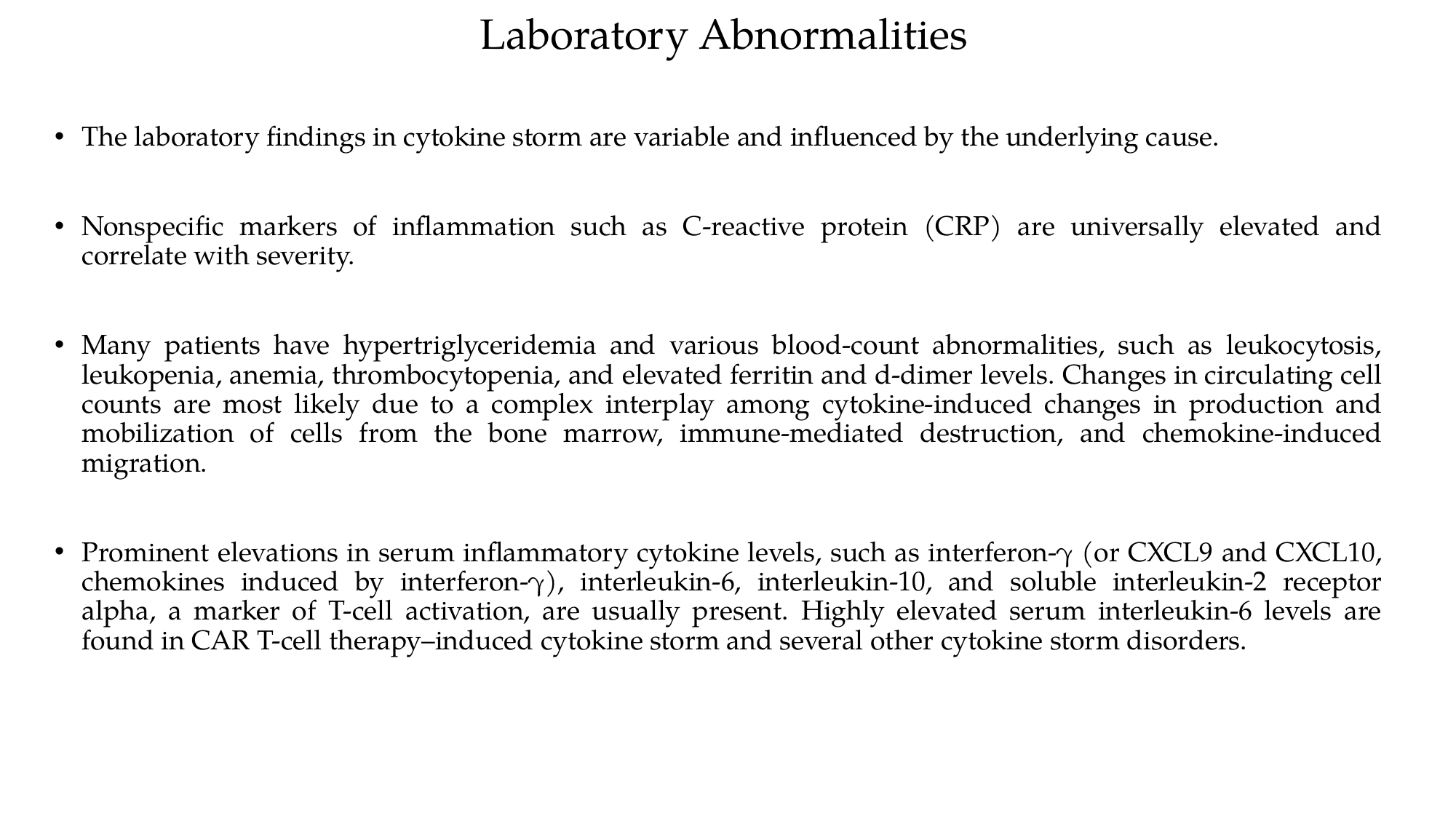

# Laboratory Abnormalities
The laboratory findings in cytokine storm are variable and influenced by the underlying cause.

Nonspecific markers of inflammation such as C-reactive protein (CRP) are universally elevated and correlate with severity.

Many patients have hypertriglyceridemia and various blood-count abnormalities, such as leukocytosis, leukopenia, anemia, thrombocytopenia, and elevated ferritin and d-dimer levels. Changes in circulating cell counts are most likely due to a complex interplay among cytokine-induced changes in production and mobilization of cells from the bone marrow, immune-mediated destruction, and chemokine-induced migration.

Prominent elevations in serum inflammatory cytokine levels, such as interferon-γ (or CXCL9 and CXCL10, chemokines induced by interferon-γ), interleukin-6, interleukin-10, and soluble interleukin-2 receptor alpha, a marker of T-cell activation, are usually present. Highly elevated serum interleukin-6 levels are found in CAR T-cell therapy–induced cytokine storm and several other cytokine storm disorders.